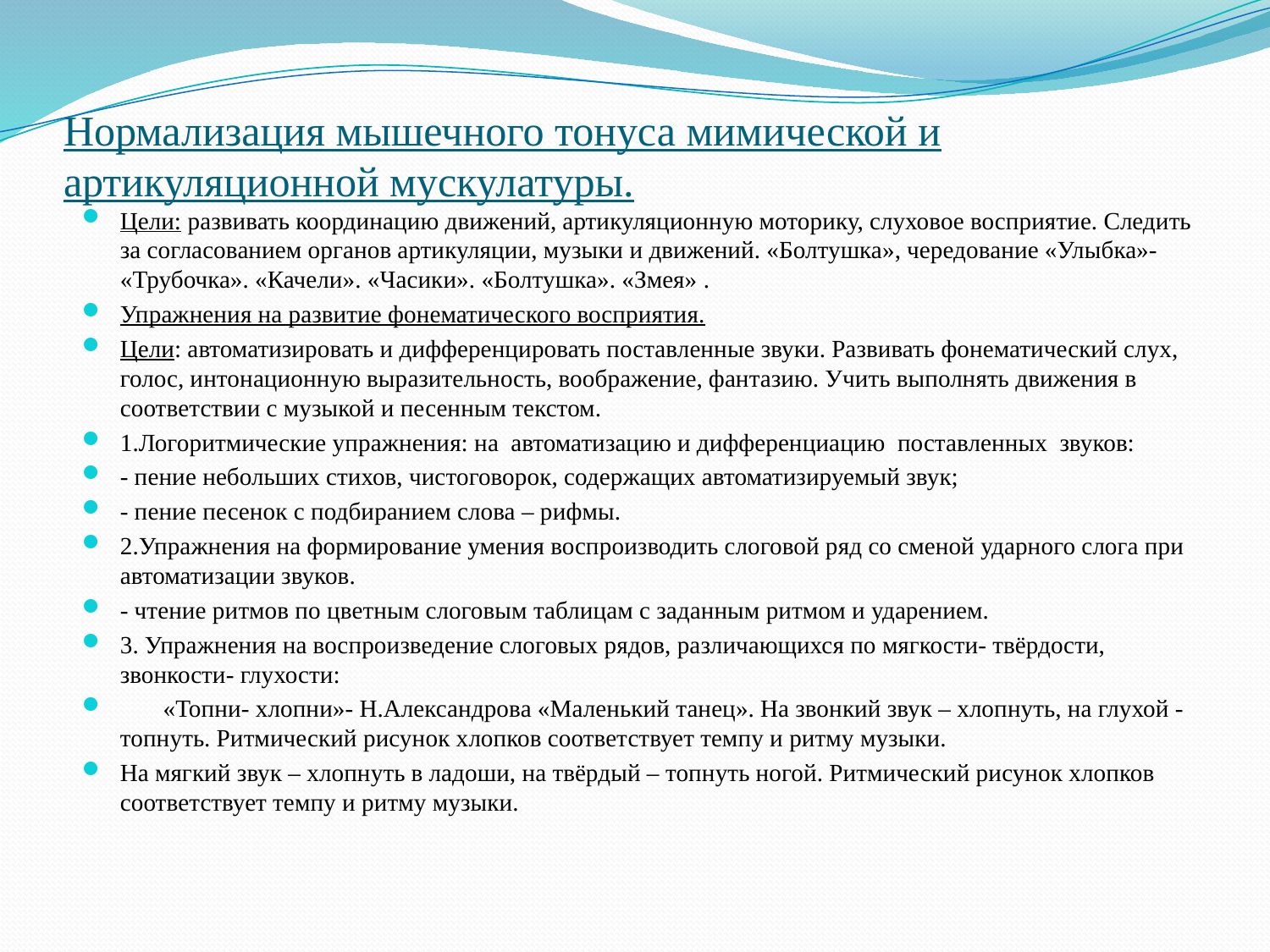

# Нормализация мышечного тонуса мимической и артикуляционной мускулатуры.
Цели: развивать координацию движений, артикуляционную моторику, слуховое восприятие. Следить за согласованием органов артикуляции, музыки и движений. «Болтушка», чередование «Улыбка»- «Трубочка». «Качели». «Часики». «Болтушка». «Змея» .
Упражнения на развитие фонематического восприятия.
Цели: автоматизировать и дифференцировать поставленные звуки. Развивать фонематический слух, голос, интонационную выразительность, воображение, фантазию. Учить выполнять движения в соответствии с музыкой и песенным текстом.
1.Логоритмические упражнения: на  автоматизацию и дифференциацию  поставленных  звуков:
- пение небольших стихов, чистоговорок, содержащих автоматизируемый звук;
- пение песенок с подбиранием слова – рифмы.
2.Упражнения на формирование умения воспроизводить слоговой ряд со сменой ударного слога при автоматизации звуков.
- чтение ритмов по цветным слоговым таблицам с заданным ритмом и ударением.
3. Упражнения на воспроизведение слоговых рядов, различающихся по мягкости- твёрдости, звонкости- глухости:
       «Топни- хлопни»- Н.Александрова «Маленький танец». На звонкий звук – хлопнуть, на глухой - топнуть. Ритмический рисунок хлопков соответствует темпу и ритму музыки.
На мягкий звук – хлопнуть в ладоши, на твёрдый – топнуть ногой. Ритмический рисунок хлопков соответствует темпу и ритму музыки.